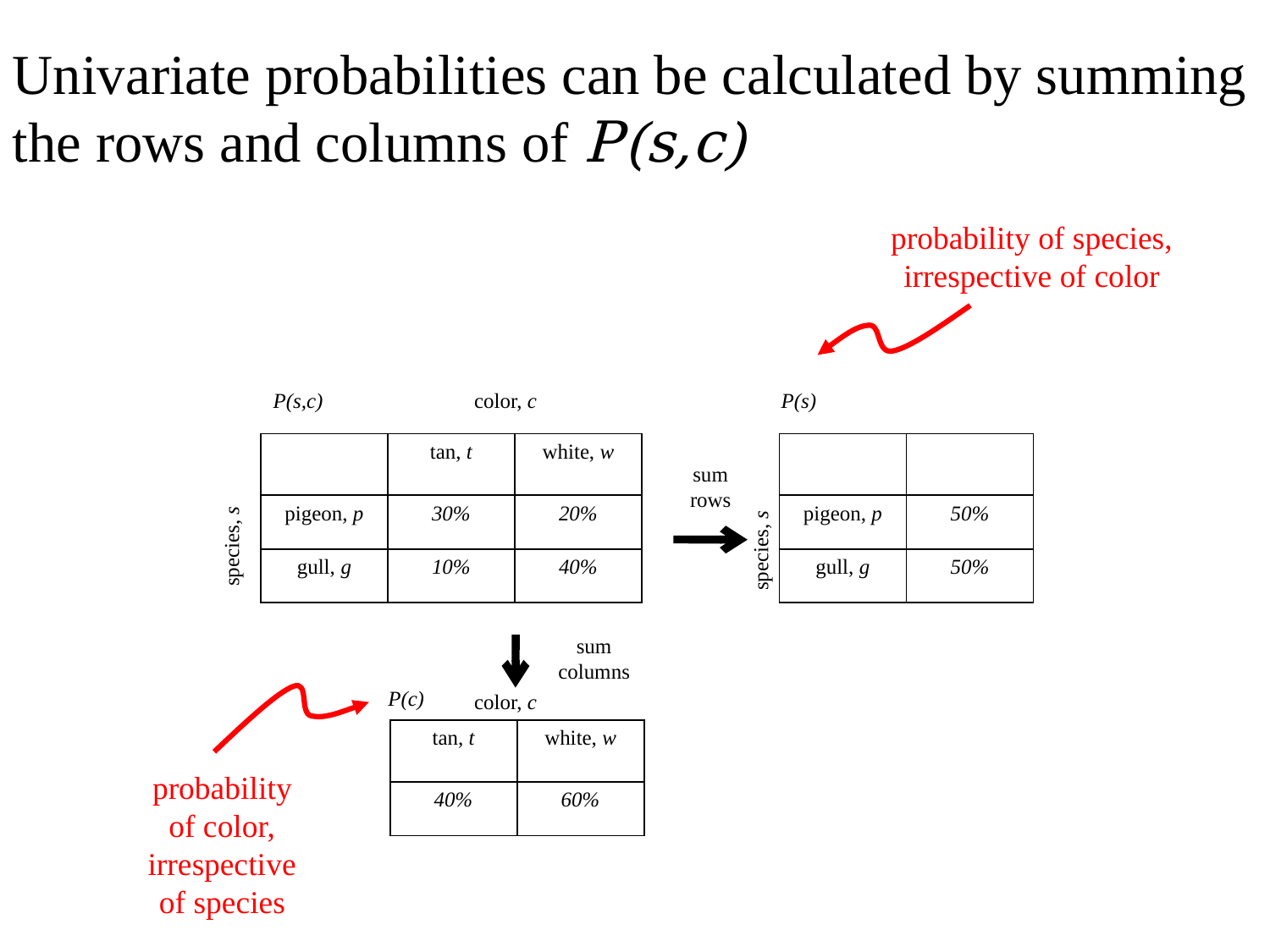

Univariate probabilities can be calculated by summing the rows and columns of P(s,c)
probability of species, irrespective of color

P(s,c)
color, c
P(s)
|  | tan, t | white, w |
| --- | --- | --- |
| pigeon, p | 30% | 20% |
| gull, g | 10% | 40% |
|  |  |
| --- | --- |
| pigeon, p | 50% |
| gull, g | 50% |
sum rows
species, s
species, s
sum columns
P(c)

color, c
| tan, t | white, w |
| --- | --- |
| 40% | 60% |
probability of color, irrespective of species